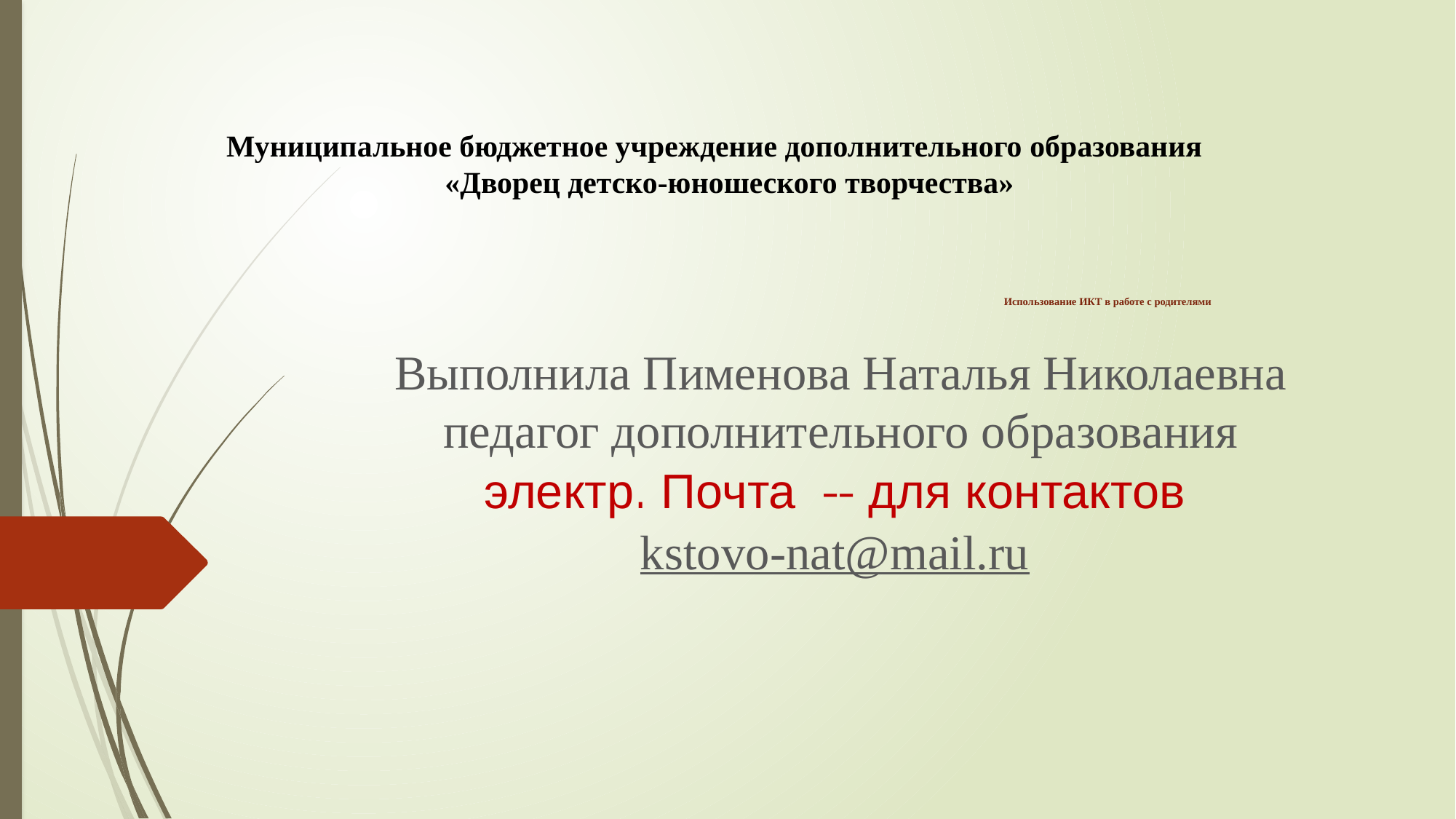

Муниципальное бюджетное учреждение дополнительного образования     «Дворец детско-юношеского творчества»
# Использование ИКТ в работе с родителями
Выполнила Пименова Наталья Николаевна
педагог дополнительного образования
электр. Почта  -- для контактов
kstovo-nat@mail.ru